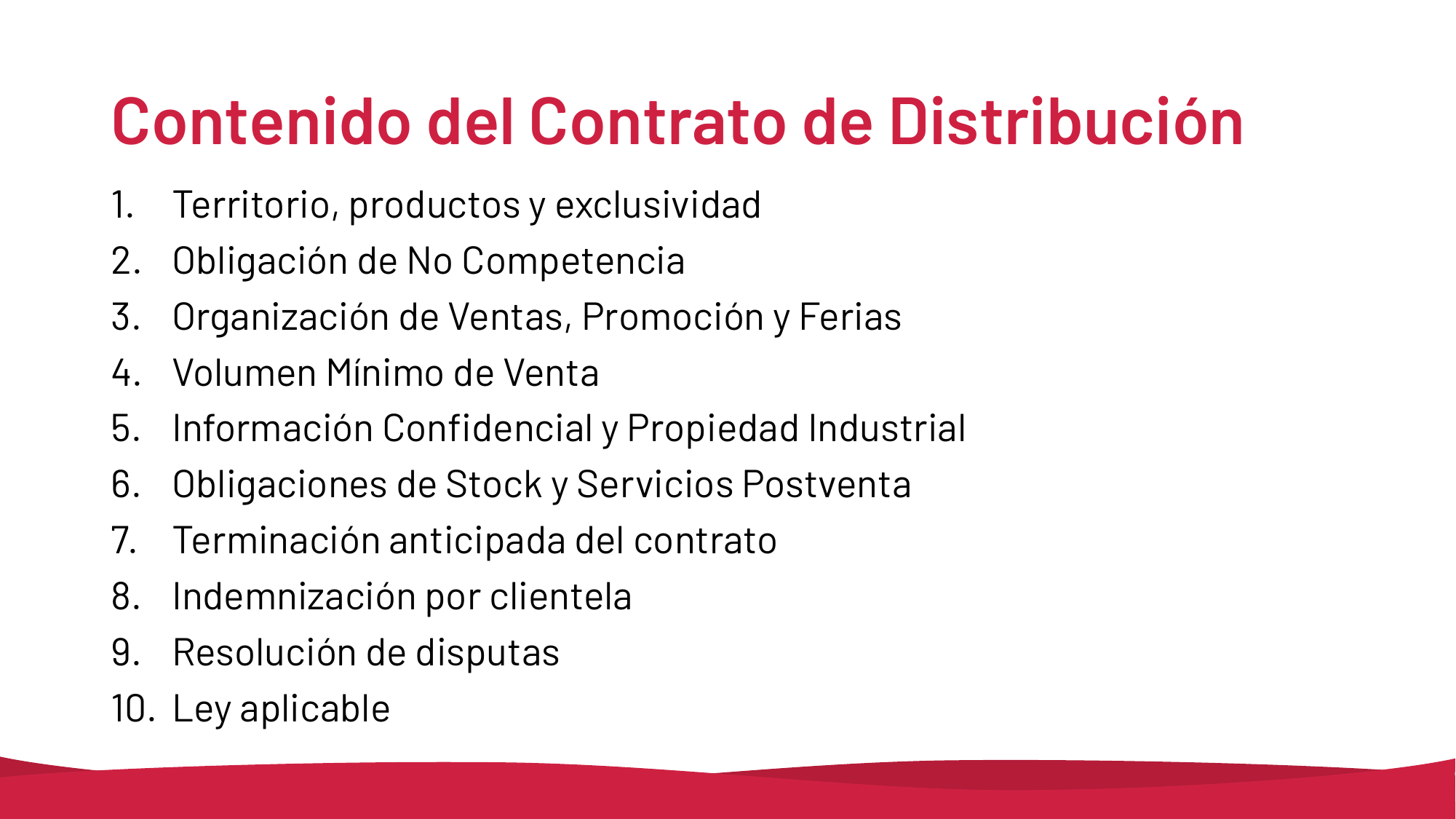

# Contenido del Contrato de Distribución
Territorio, productos y exclusividad
Obligación de No Competencia
Organización de Ventas, Promoción y Ferias
Volumen Mínimo de Venta
Información Confidencial y Propiedad Industrial
Obligaciones de Stock y Servicios Postventa
Terminación anticipada del contrato
Indemnización por clientela
Resolución de disputas
Ley aplicable